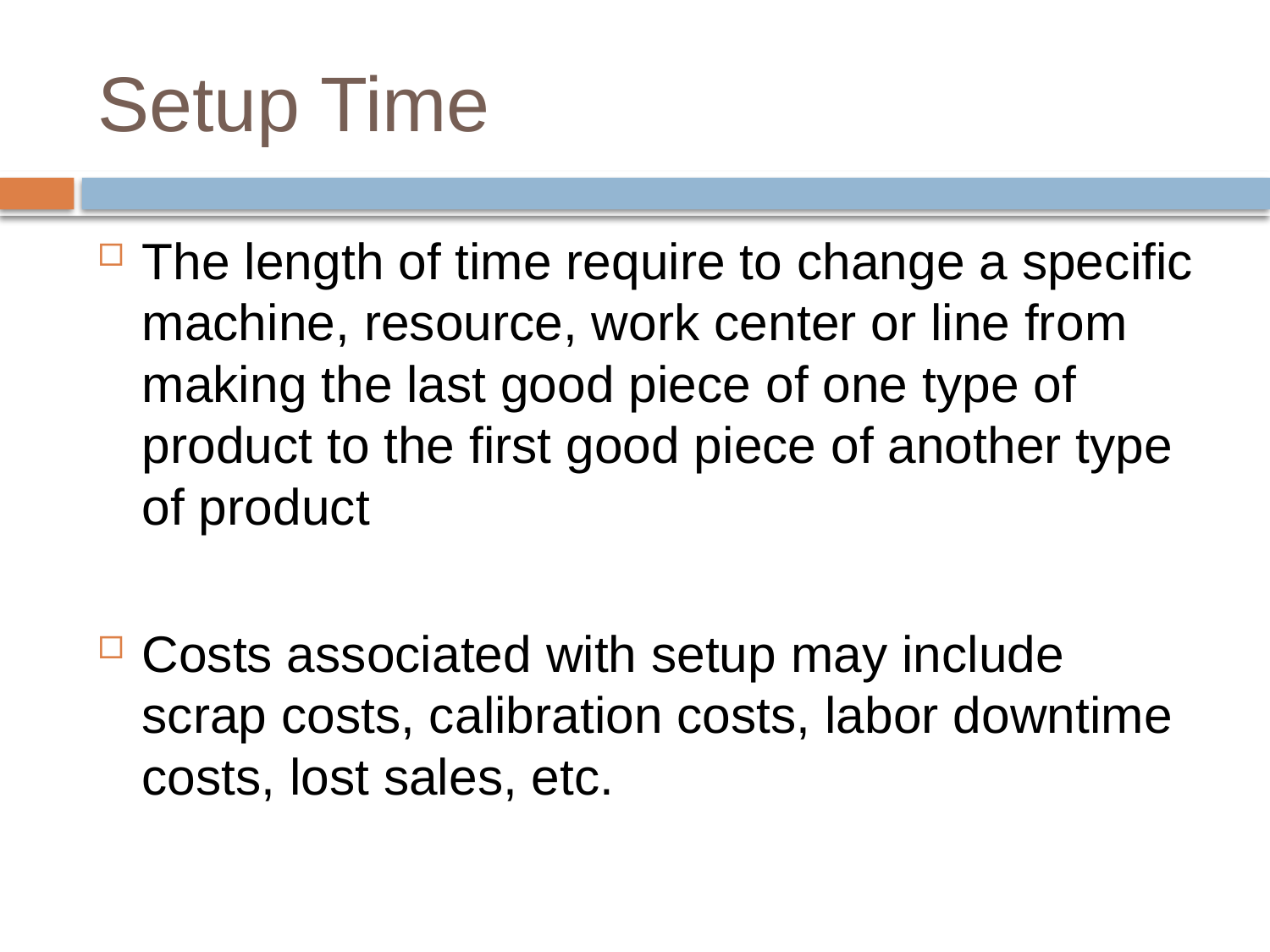

# Setup Time
The length of time require to change a specific machine, resource, work center or line from making the last good piece of one type of product to the first good piece of another type of product

Costs associated with setup may include scrap costs, calibration costs, labor downtime costs, lost sales, etc.